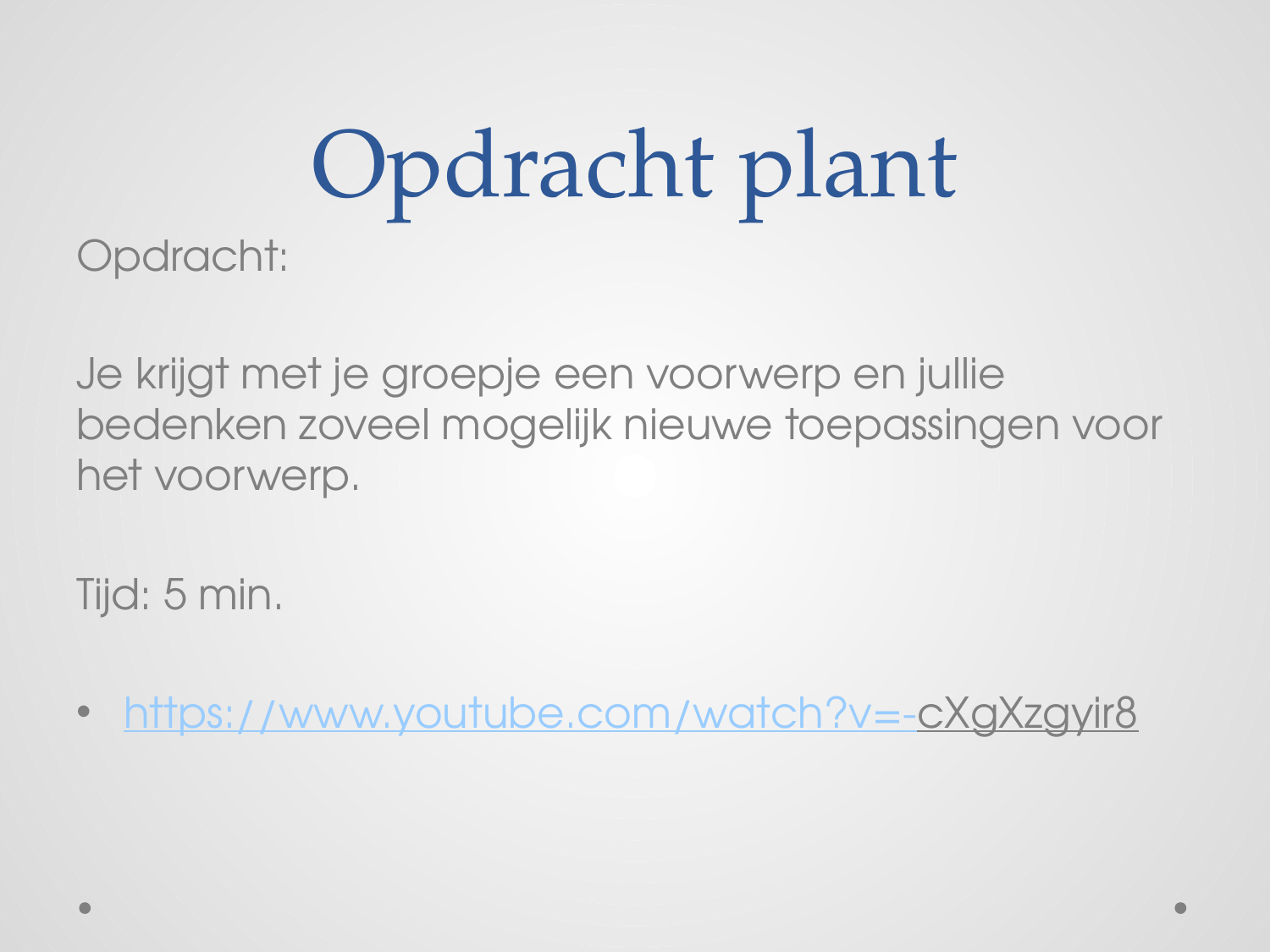

# Opdracht plant
Opdracht:

Je krijgt met je groepje een voorwerp en jullie bedenken zoveel mogelijk nieuwe toepassingen voor het voorwerp.

Tijd: 5 min.

https://www.youtube.com/watch?v=-cXgXzgyir8